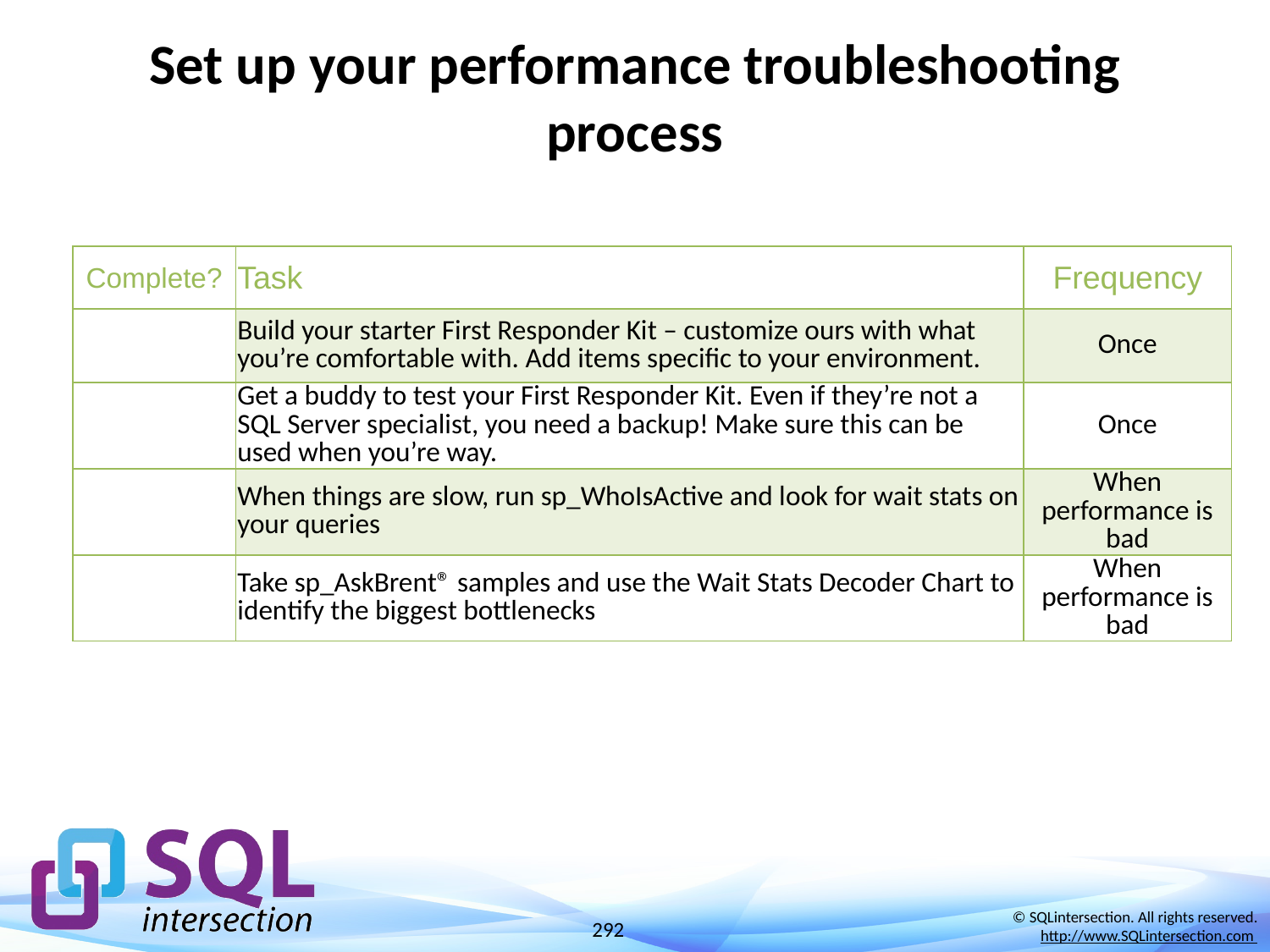

# Set up your performance troubleshooting process
| Complete? | Task | Frequency |
| --- | --- | --- |
|  | Build your starter First Responder Kit – customize ours with what you’re comfortable with. Add items specific to your environment. | Once |
|  | Get a buddy to test your First Responder Kit. Even if they’re not a SQL Server specialist, you need a backup! Make sure this can be used when you’re way. | Once |
|  | When things are slow, run sp\_WhoIsActive and look for wait stats on your queries | When performance is bad |
|  | Take sp\_AskBrent® samples and use the Wait Stats Decoder Chart to identify the biggest bottlenecks | When performance is bad |